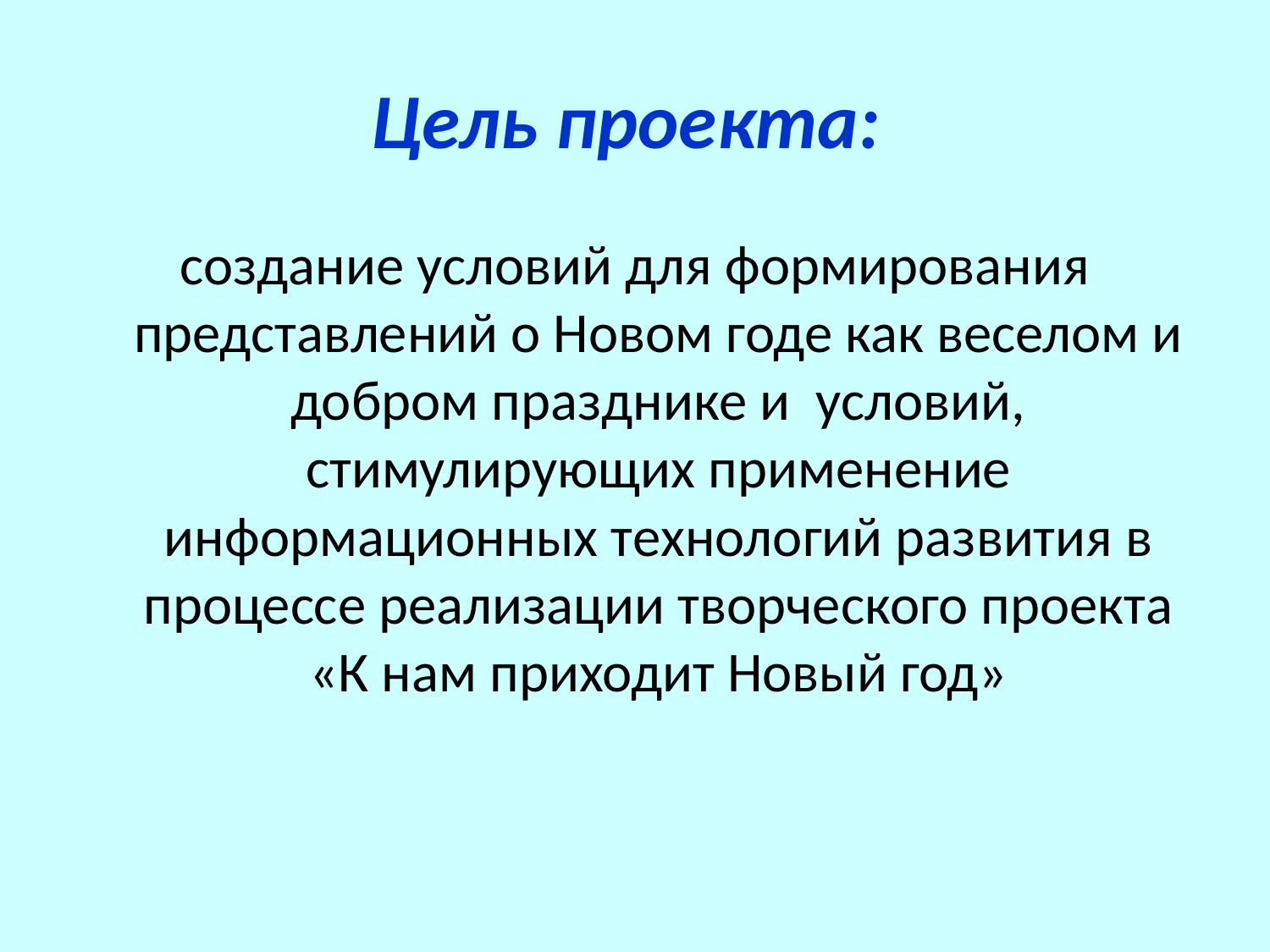

# Цель проекта:
создание условий для формирования представлений о Новом годе как веселом и добром празднике и  условий, стимулирующих применение информационных технологий развития в процессе реализации творческого проекта «К нам приходит Новый год»